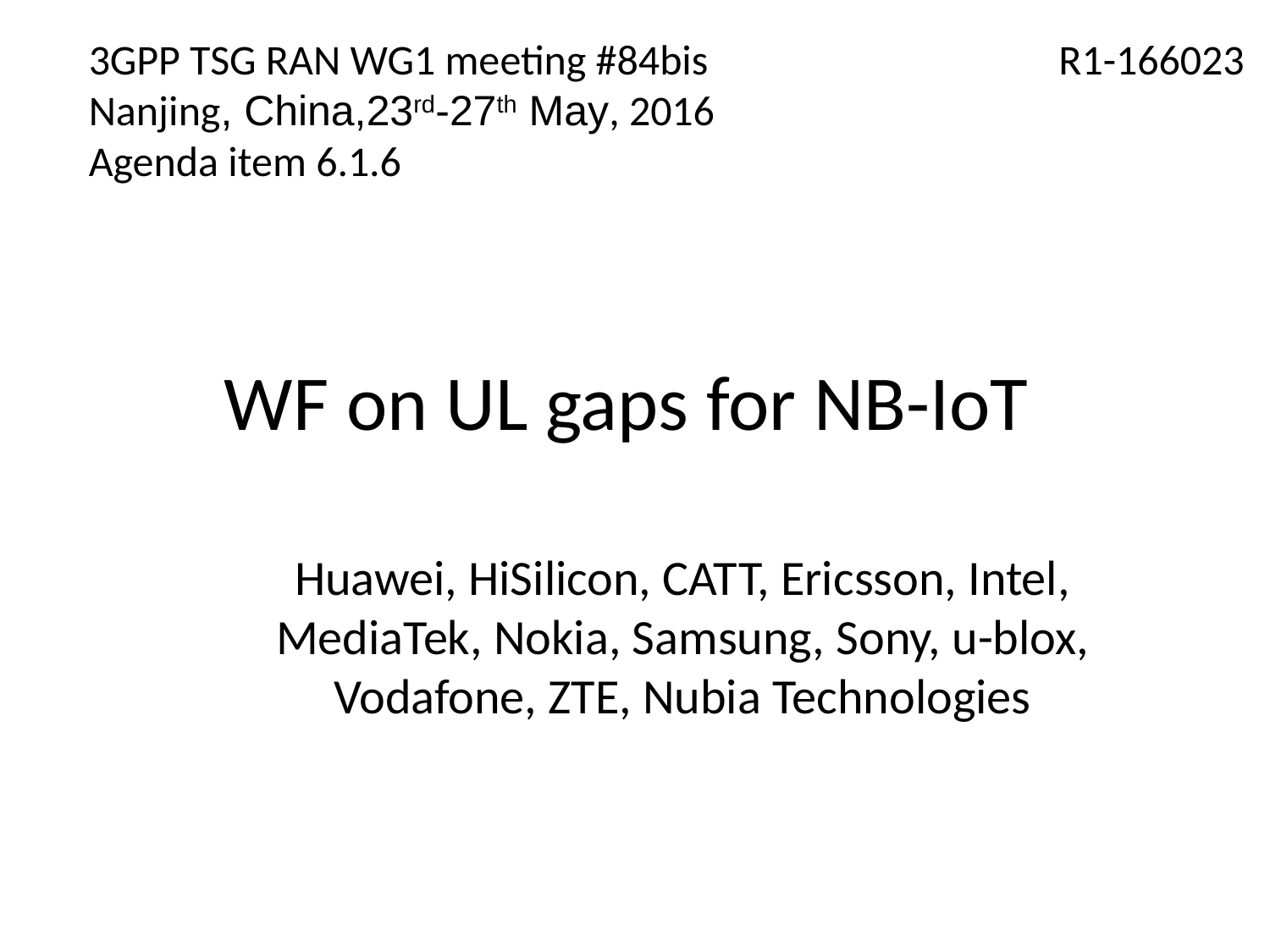

3GPP TSG RAN WG1 meeting #84bis
Nanjing, China,23rd-27th May, 2016
Agenda item 6.1.6
R1-166023
# WF on UL gaps for NB-IoT
Huawei, HiSilicon, CATT, Ericsson, Intel, MediaTek, Nokia, Samsung, Sony, u-blox, Vodafone, ZTE, Nubia Technologies